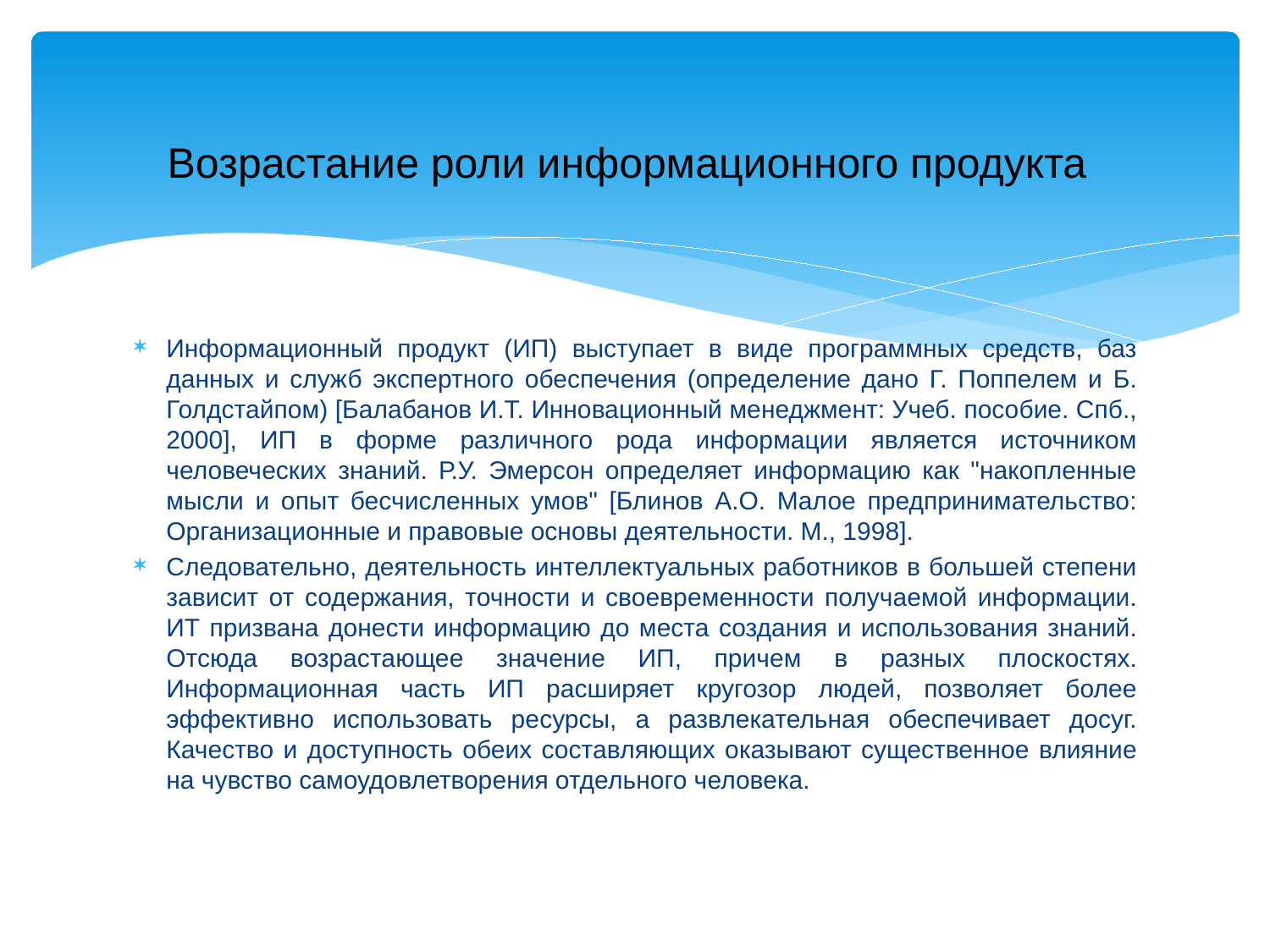

Возрастание роли информационного продукта
Информационный продукт (ИП) выступает в виде программных средств, баз данных и служб экспертного обеспечения (определение дано Г. Поппелем и Б. Голдстайпом) [Балабанов И.Т. Инновационный менеджмент: Учеб. пособие. Спб., 2000], ИП в форме различного рода информации является источником человеческих знаний. Р.У. Эмерсон определяет информацию как "накопленные мысли и опыт бесчисленных умов" [Блинов А.О. Малое предпринимательство: Организационные и правовые основы деятельности. М., 1998].
Следовательно, деятельность интеллектуальных работников в большей степени зависит от содержания, точности и своевременности получаемой информации. ИТ призвана донести информацию до места создания и использования знаний. Отсюда возрастающее значение ИП, причем в разных плоскостях. Информационная часть ИП расширяет кругозор людей, позволяет более эффективно использовать ресурсы, а развлекательная обеспечивает досуг. Качество и доступность обеих составляющих оказывают существенное влияние на чувство самоудовлетворения отдельного человека.